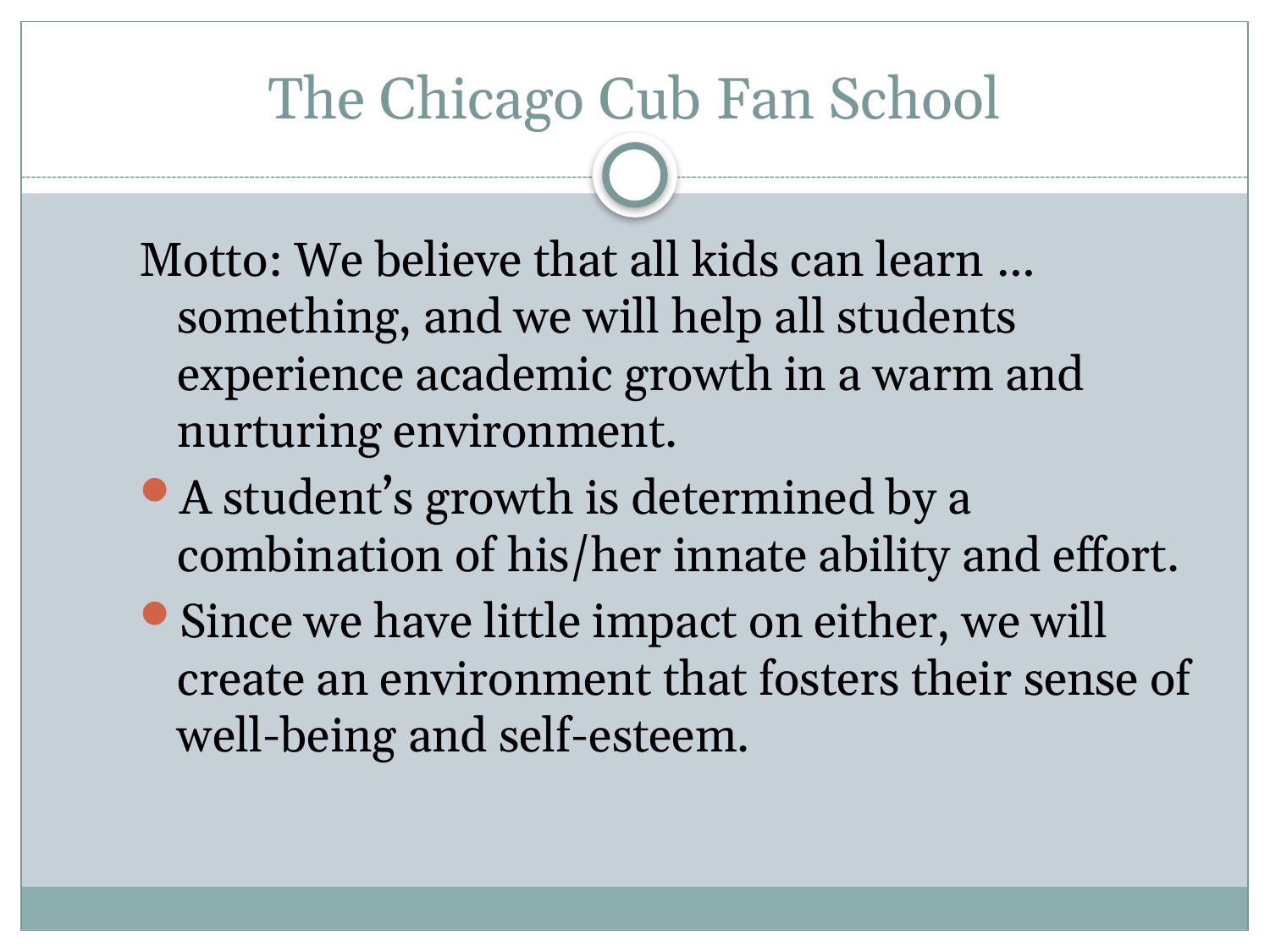

# The Chicago Cub Fan School
Motto: We believe that all kids can learn …something, and we will help all students experience academic growth in a warm and nurturing environment.
A student’s growth is determined by a combination of his/her innate ability and effort.
Since we have little impact on either, we will create an environment that fosters their sense of well-being and self-esteem.